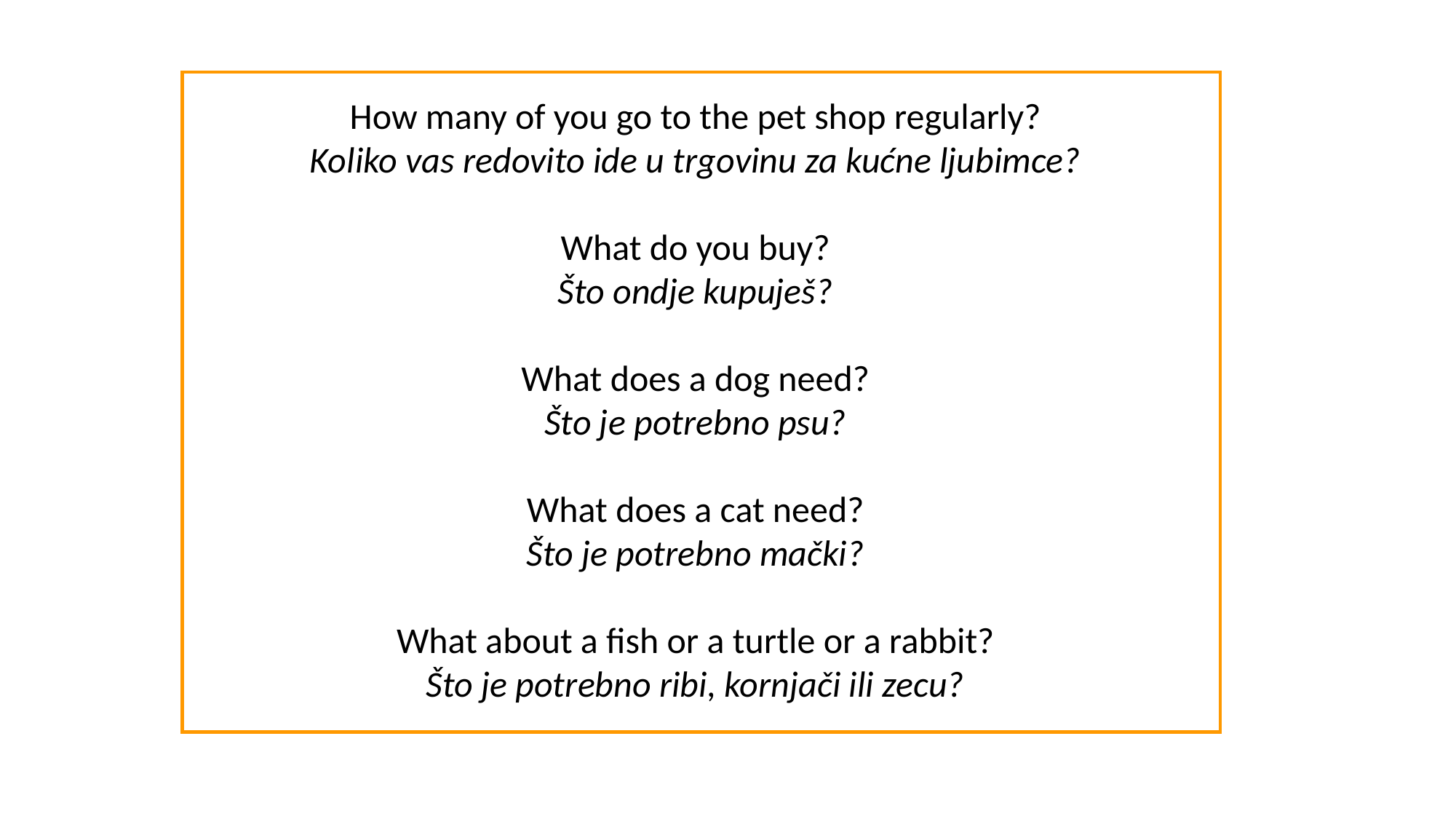

How many of you go to the pet shop regularly?
Koliko vas redovito ide u trgovinu za kućne ljubimce?

What do you buy?
Što ondje kupuješ?

What does a dog need?
Što je potrebno psu?

What does a cat need?
Što je potrebno mački?

What about a fish or a turtle or a rabbit?
Što je potrebno ribi, kornjači ili zecu?